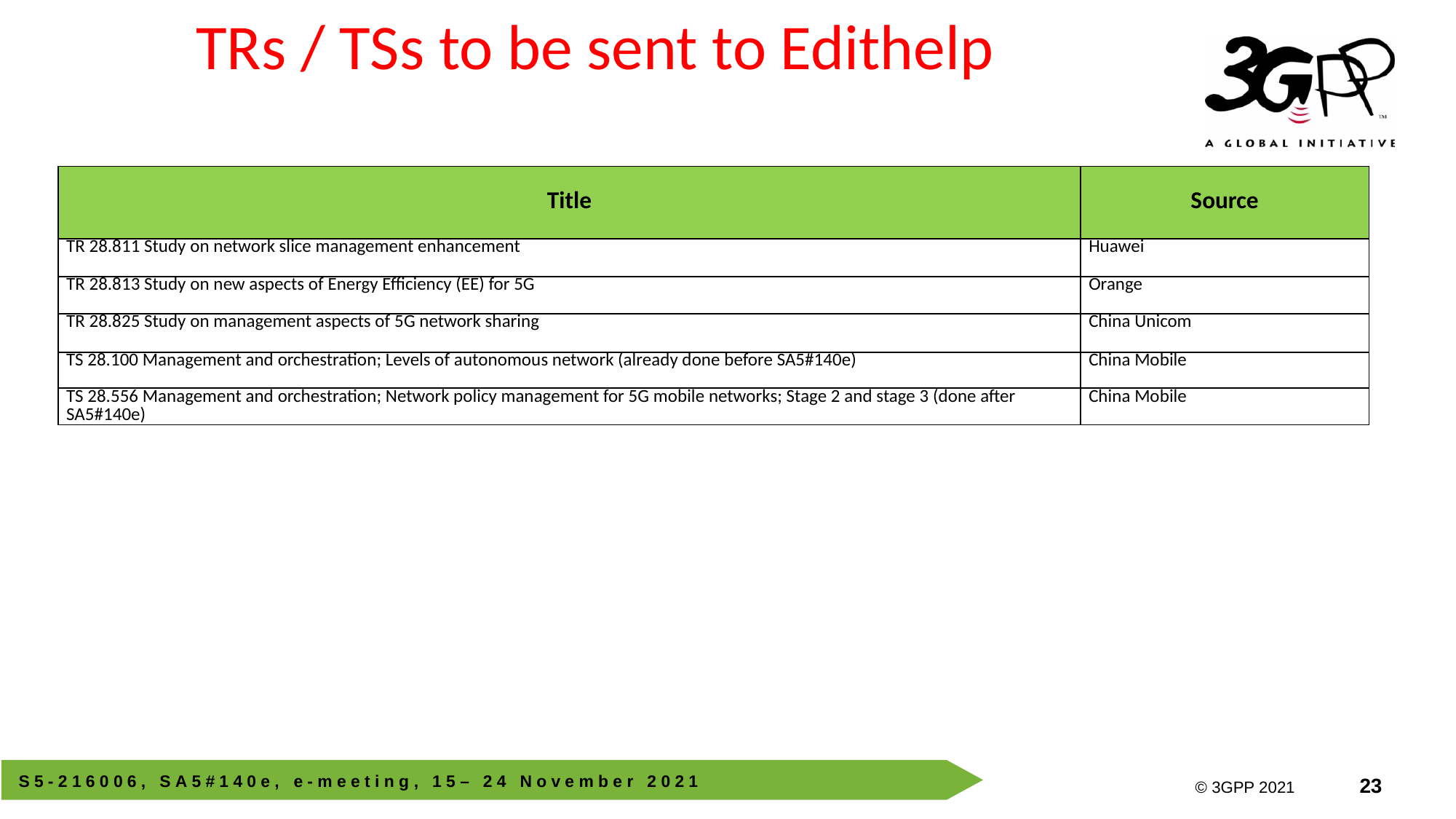

# TRs / TSs to be sent to Edithelp
| Title | Source |
| --- | --- |
| TR 28.811 Study on network slice management enhancement | Huawei |
| TR 28.813 Study on new aspects of Energy Efficiency (EE) for 5G | Orange |
| TR 28.825 Study on management aspects of 5G network sharing | China Unicom |
| TS 28.100 Management and orchestration; Levels of autonomous network (already done before SA5#140e) | China Mobile |
| TS 28.556 Management and orchestration; Network policy management for 5G mobile networks; Stage 2 and stage 3 (done after SA5#140e) | China Mobile |